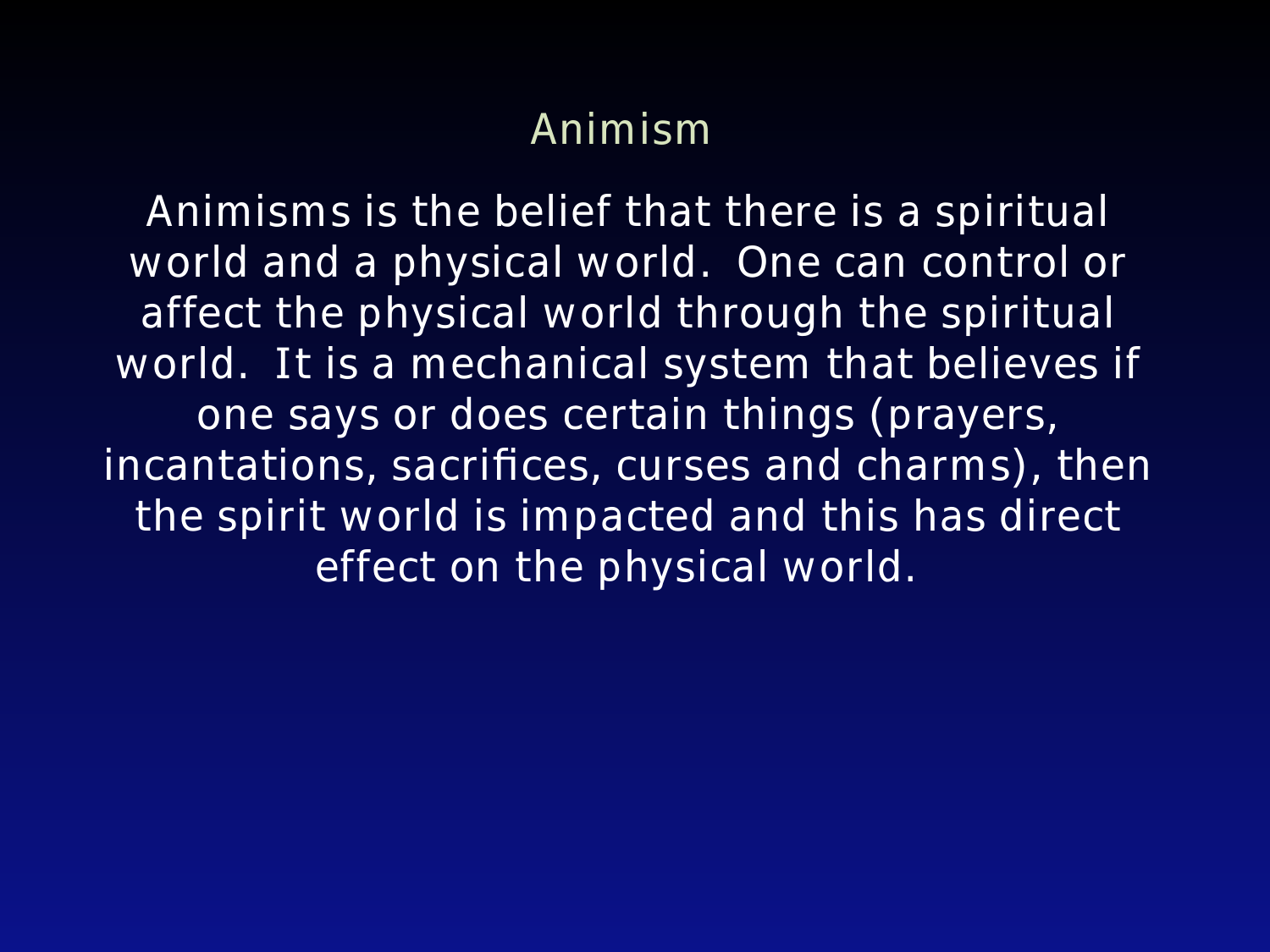

Animism
Animisms is the belief that there is a spiritual world and a physical world.  One can control or affect the physical world through the spiritual world.  It is a mechanical system that believes if one says or does certain things (prayers, incantations, sacrifices, curses and charms), then the spirit world is impacted and this has direct effect on the physical world.